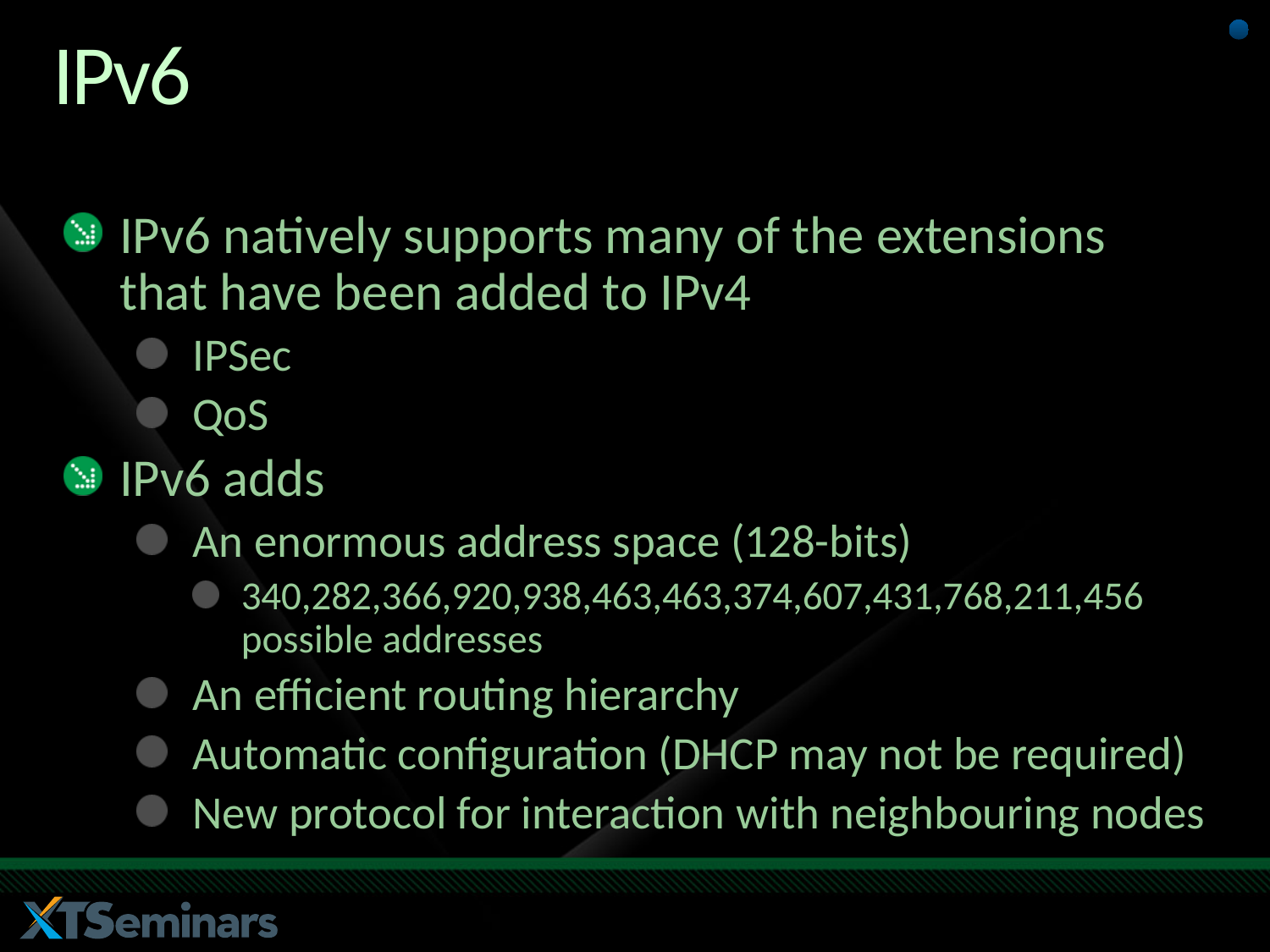

# IPv6
IPv6 natively supports many of the extensions that have been added to IPv4
IPSec
QoS
IPv6 adds
An enormous address space (128-bits)
340,282,366,920,938,463,463,374,607,431,768,211,456  possible addresses
An efficient routing hierarchy
Automatic configuration (DHCP may not be required)
New protocol for interaction with neighbouring nodes